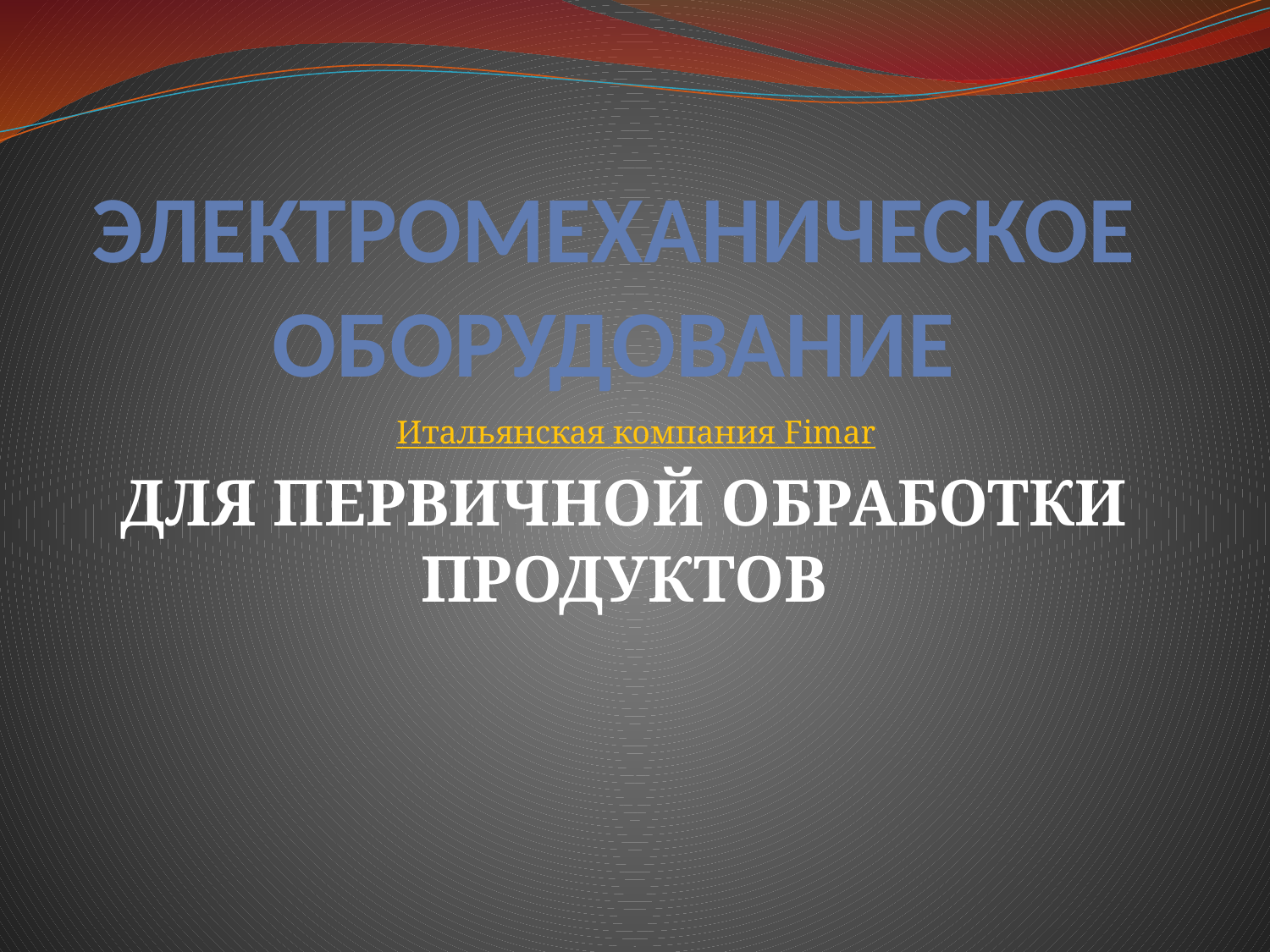

# ЭЛЕКТРОМЕХАНИЧЕСКОЕ ОБОРУДОВАНИЕ
Итальянская компания Fimar
ДЛЯ ПЕРВИЧНОЙ ОБРАБОТКИ ПРОДУКТОВ